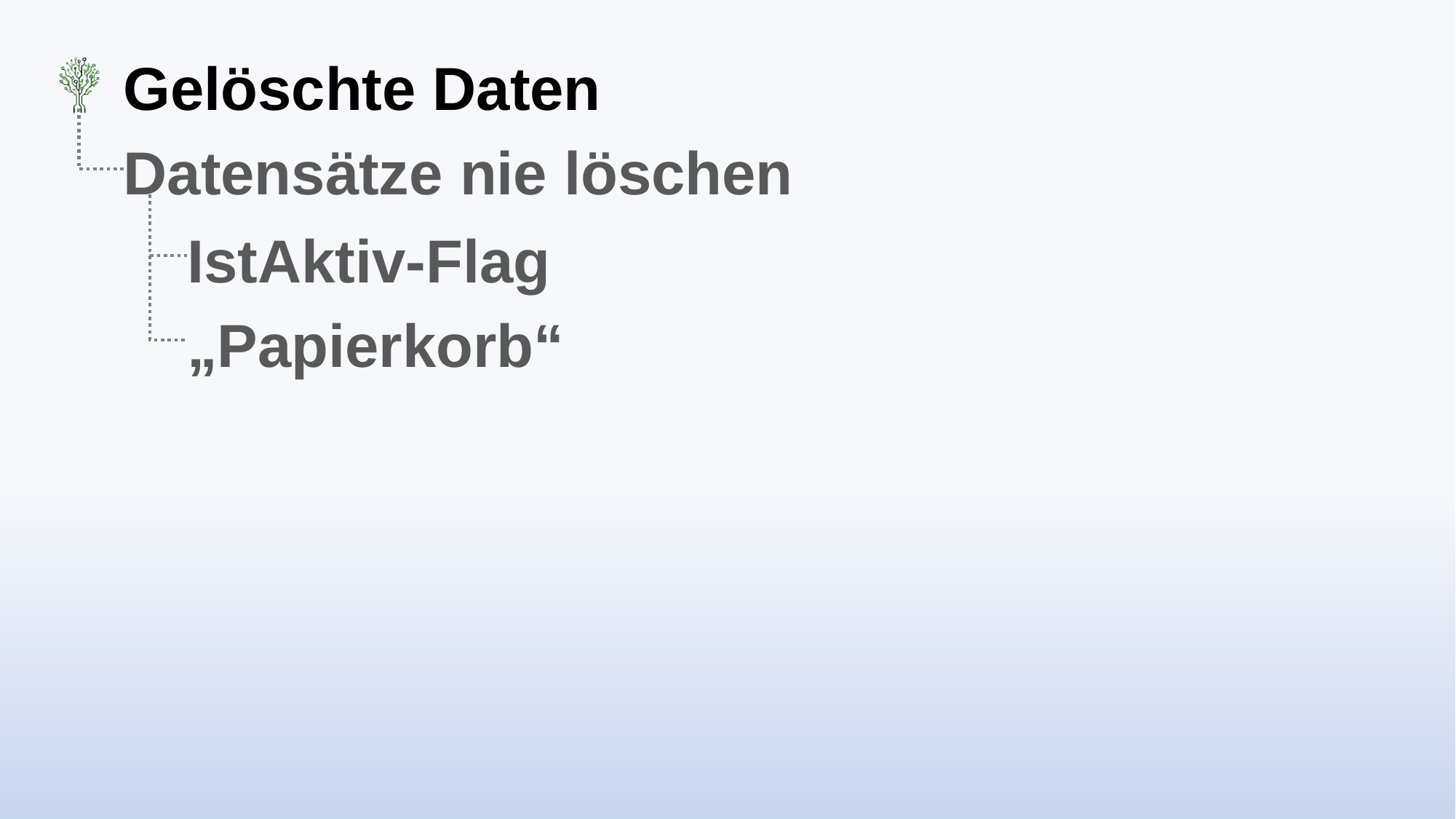

# Gelöschte Daten

Datensätze nie löschen
IstAktiv-Flag
„Papierkorb“